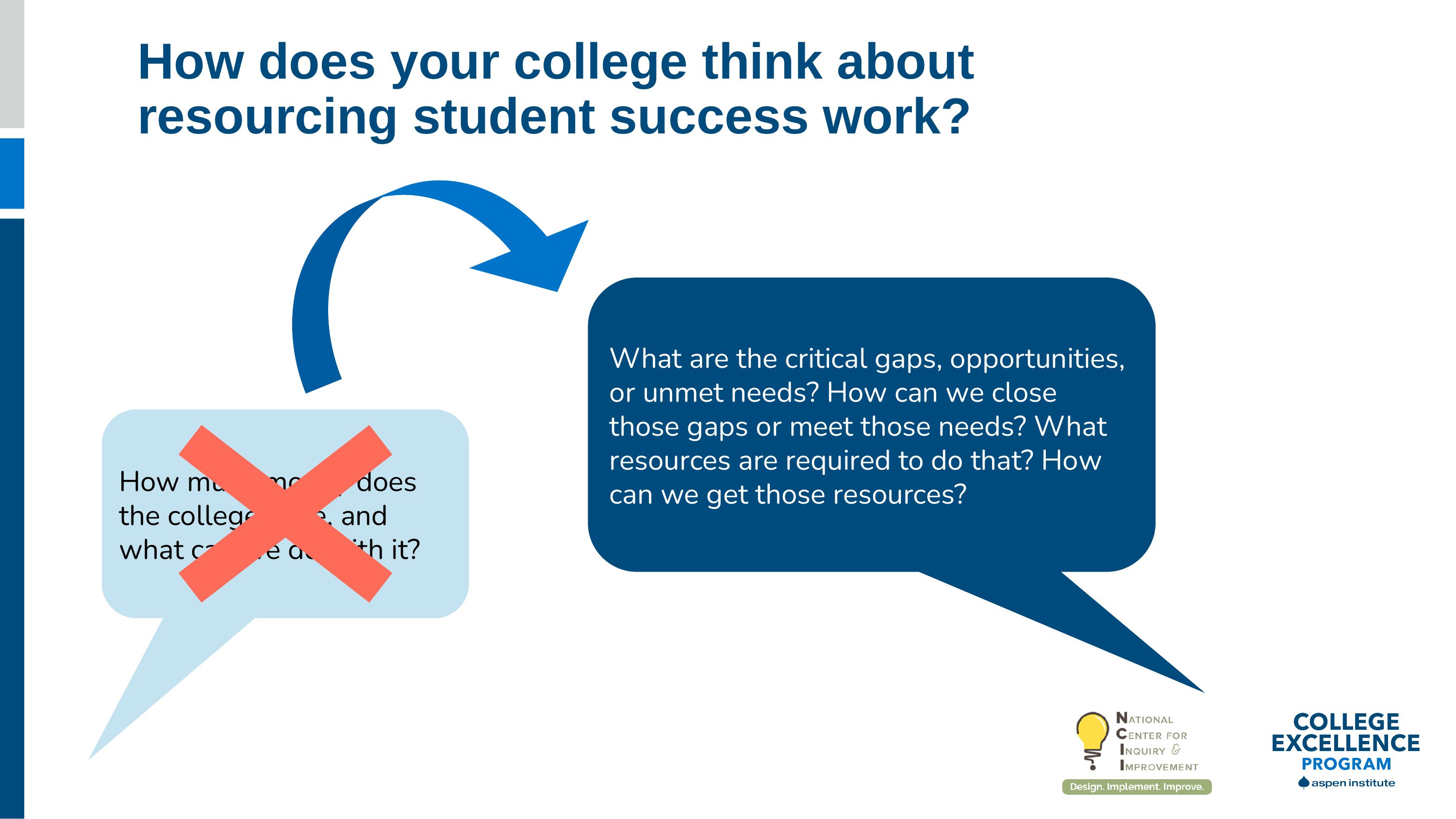

How does your college think about resourcing student success work?

What are the critical gaps, opportunities, or unmet needs? How can we close those gaps or meet those needs? What resources are required to do that? How can we get those resources?

How much money does the college have, and what can we do with it?